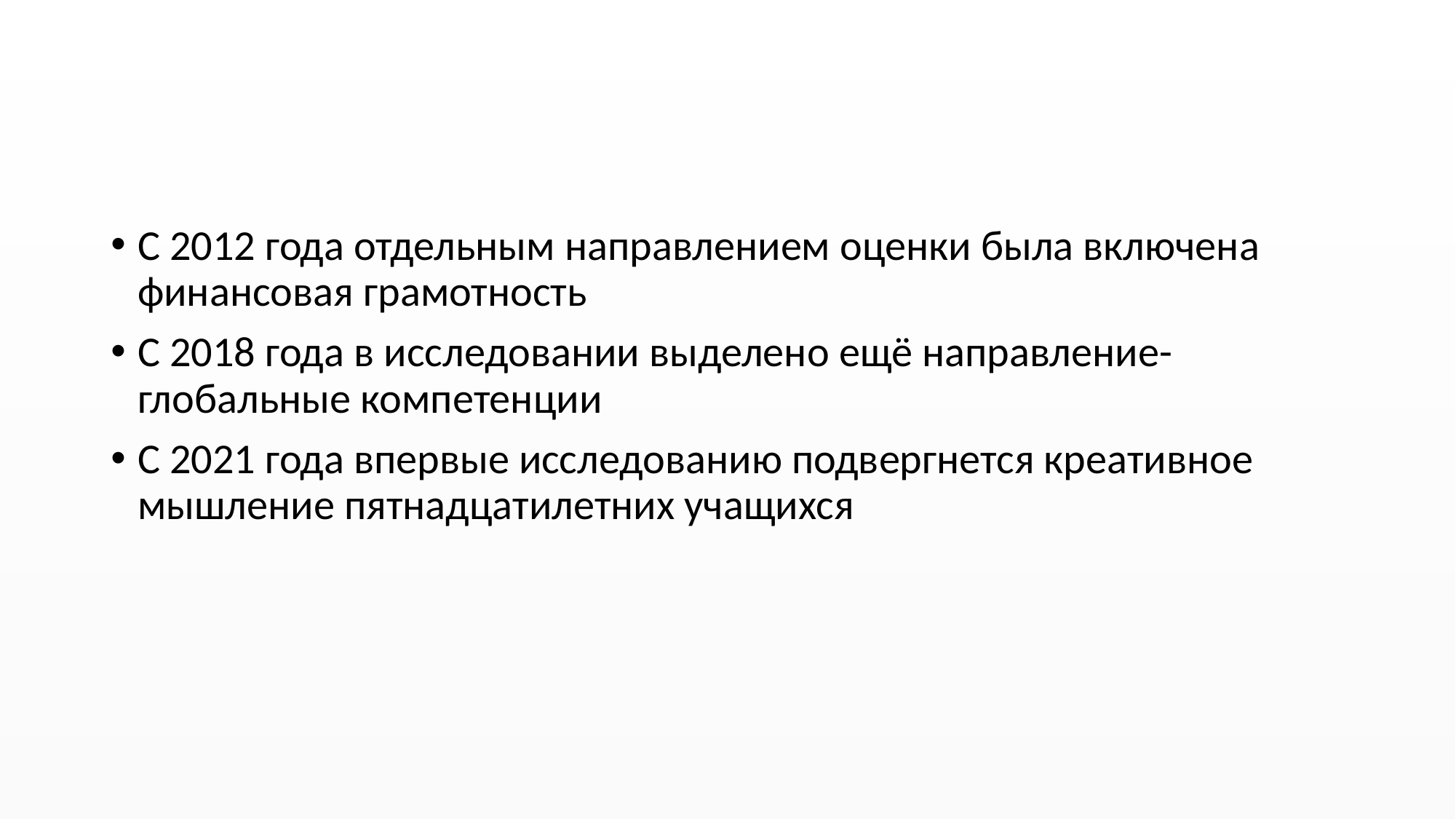

#
С 2012 года отдельным направлением оценки была включена финансовая грамотность
С 2018 года в исследовании выделено ещё направление- глобальные компетенции
С 2021 года впервые исследованию подвергнется креативное мышление пятнадцатилетних учащихся